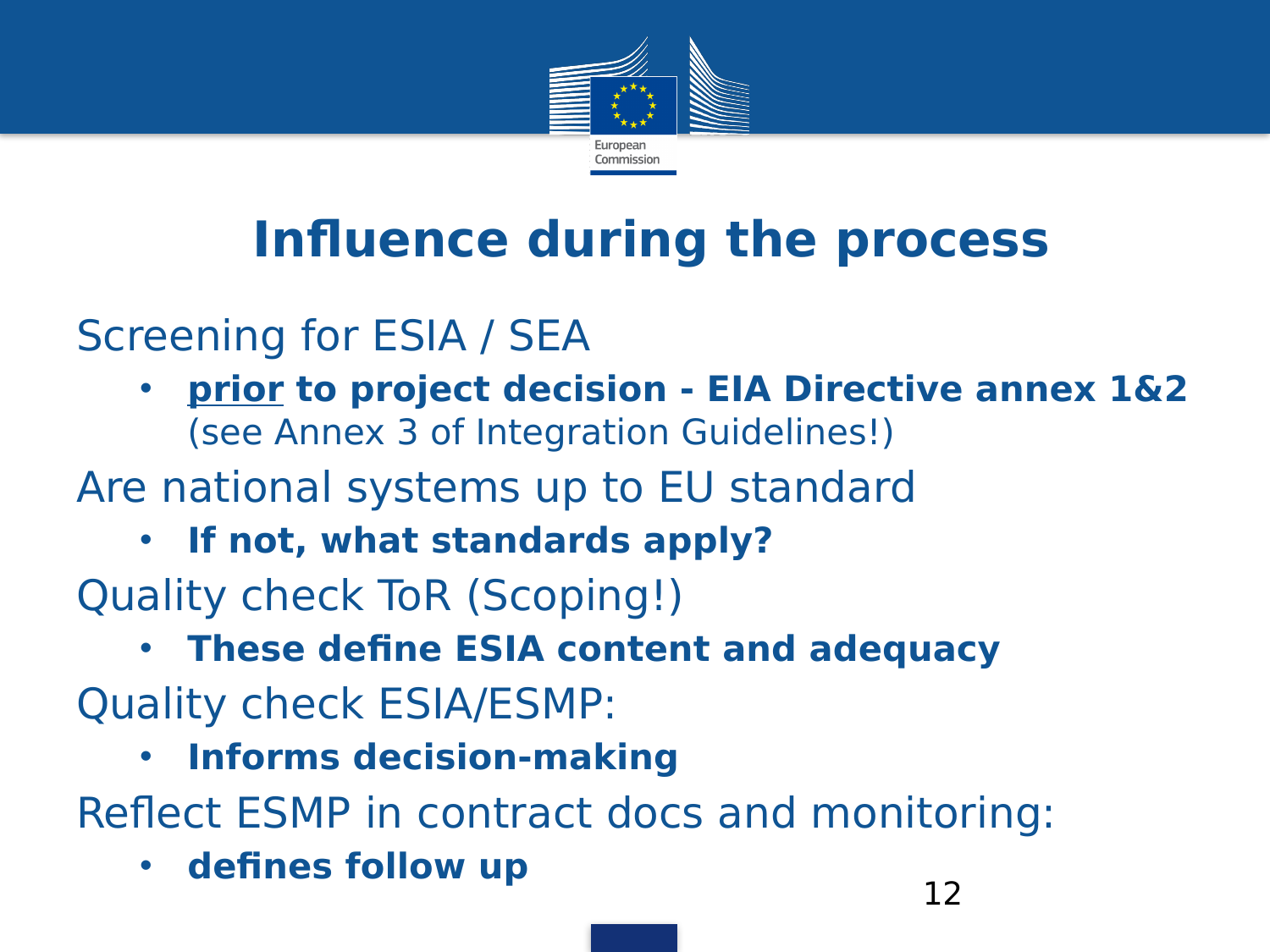

# Influence during the process
Screening for ESIA / SEA
prior to project decision - EIA Directive annex 1&2 (see Annex 3 of Integration Guidelines!)
Are national systems up to EU standard
If not, what standards apply?
Quality check ToR (Scoping!)
These define ESIA content and adequacy
Quality check ESIA/ESMP:
Informs decision-making
Reflect ESMP in contract docs and monitoring:
defines follow up
12